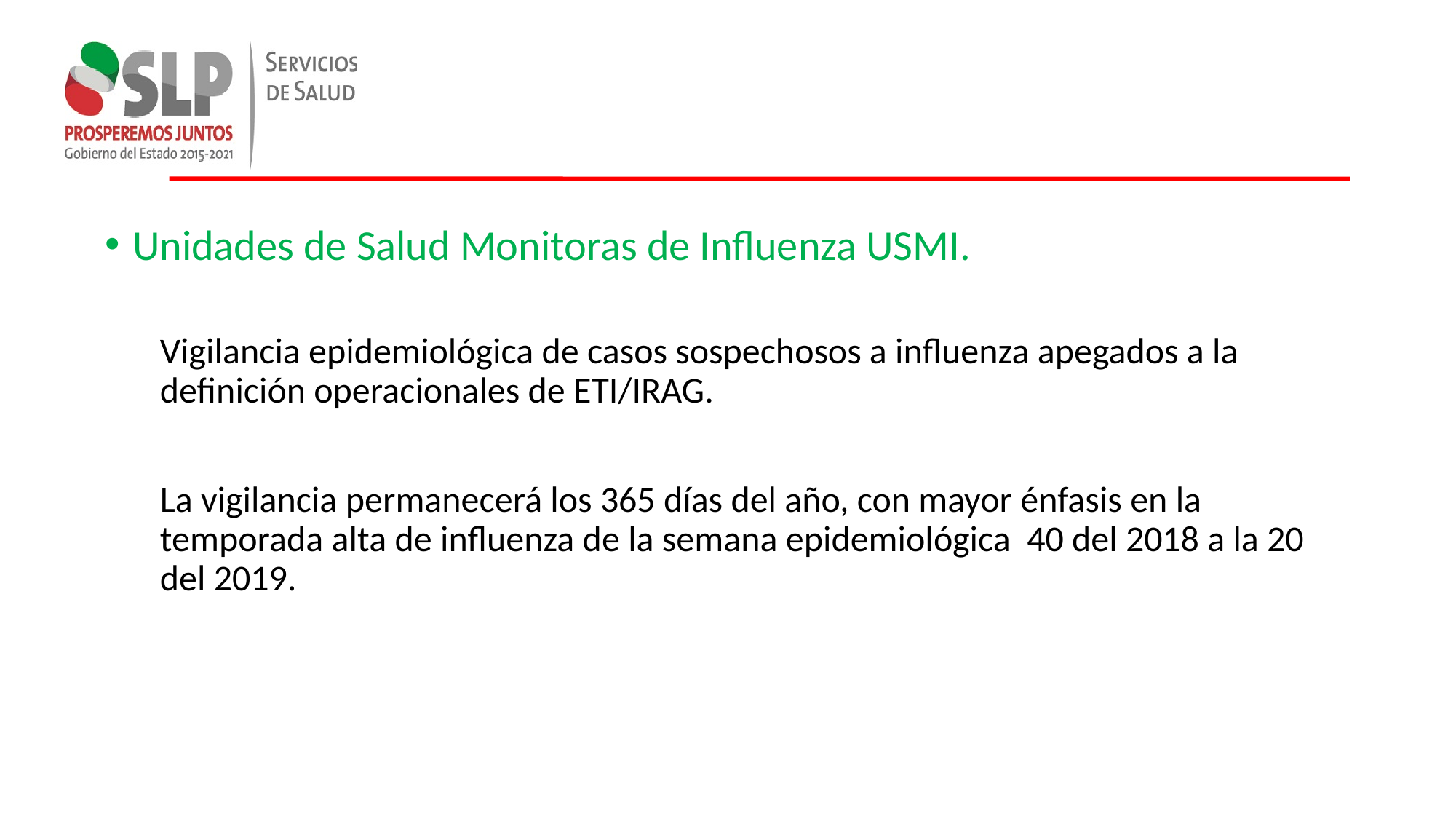

Unidades de Salud Monitoras de Influenza USMI.

Vigilancia epidemiológica de casos sospechosos a influenza apegados a la definición operacionales de ETI/IRAG.

La vigilancia permanecerá los 365 días del año, con mayor énfasis en la temporada alta de influenza de la semana epidemiológica  40 del 2018 a la 20 del 2019.